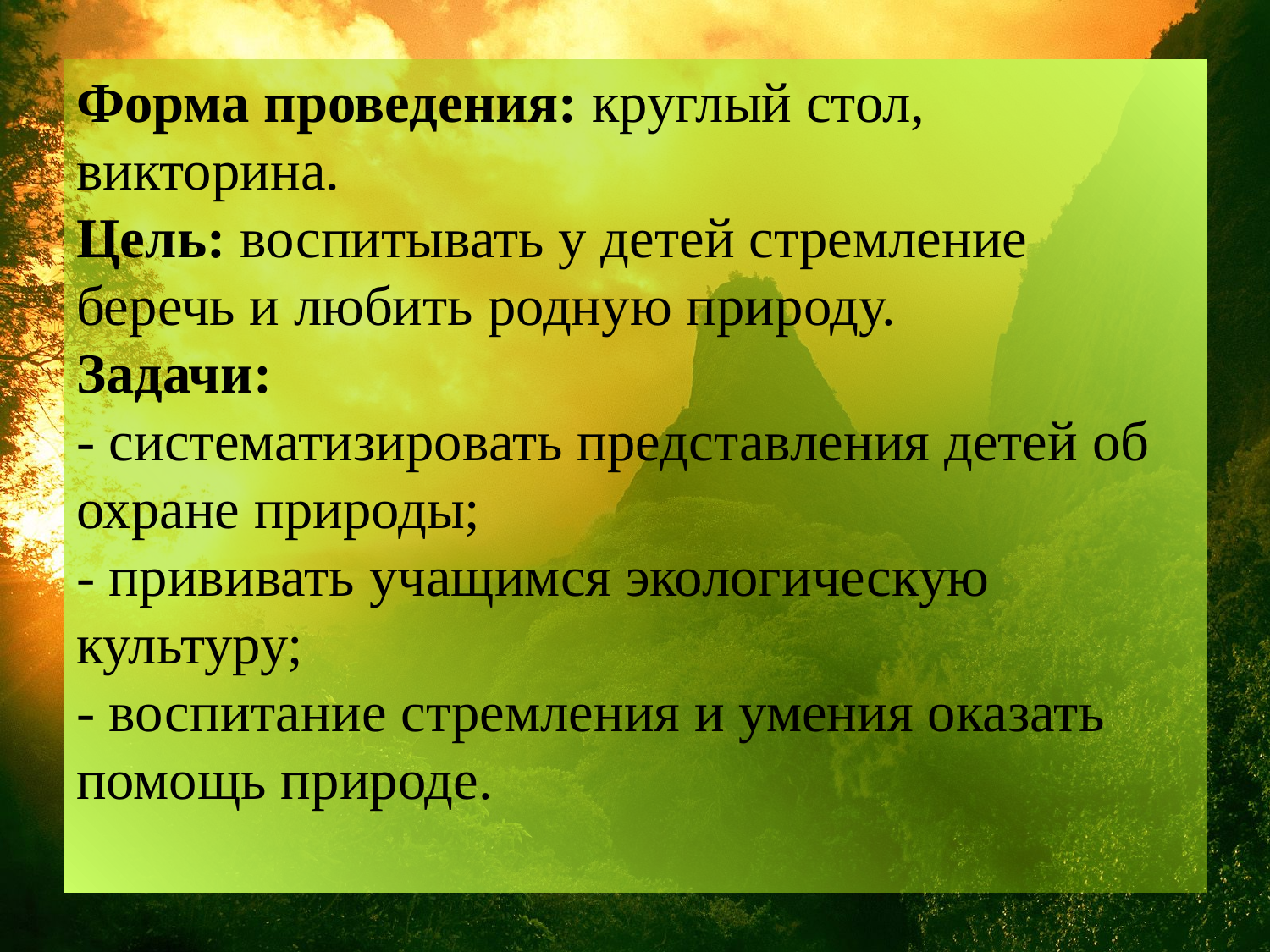

Форма проведения: круглый стол, викторина.
Цель: воспитывать у детей стремление беречь и любить родную природу.
Задачи:
- систематизировать представления детей об охране природы;
- прививать учащимся экологическую культуру;
- воспитание стремления и умения оказать помощь природе.